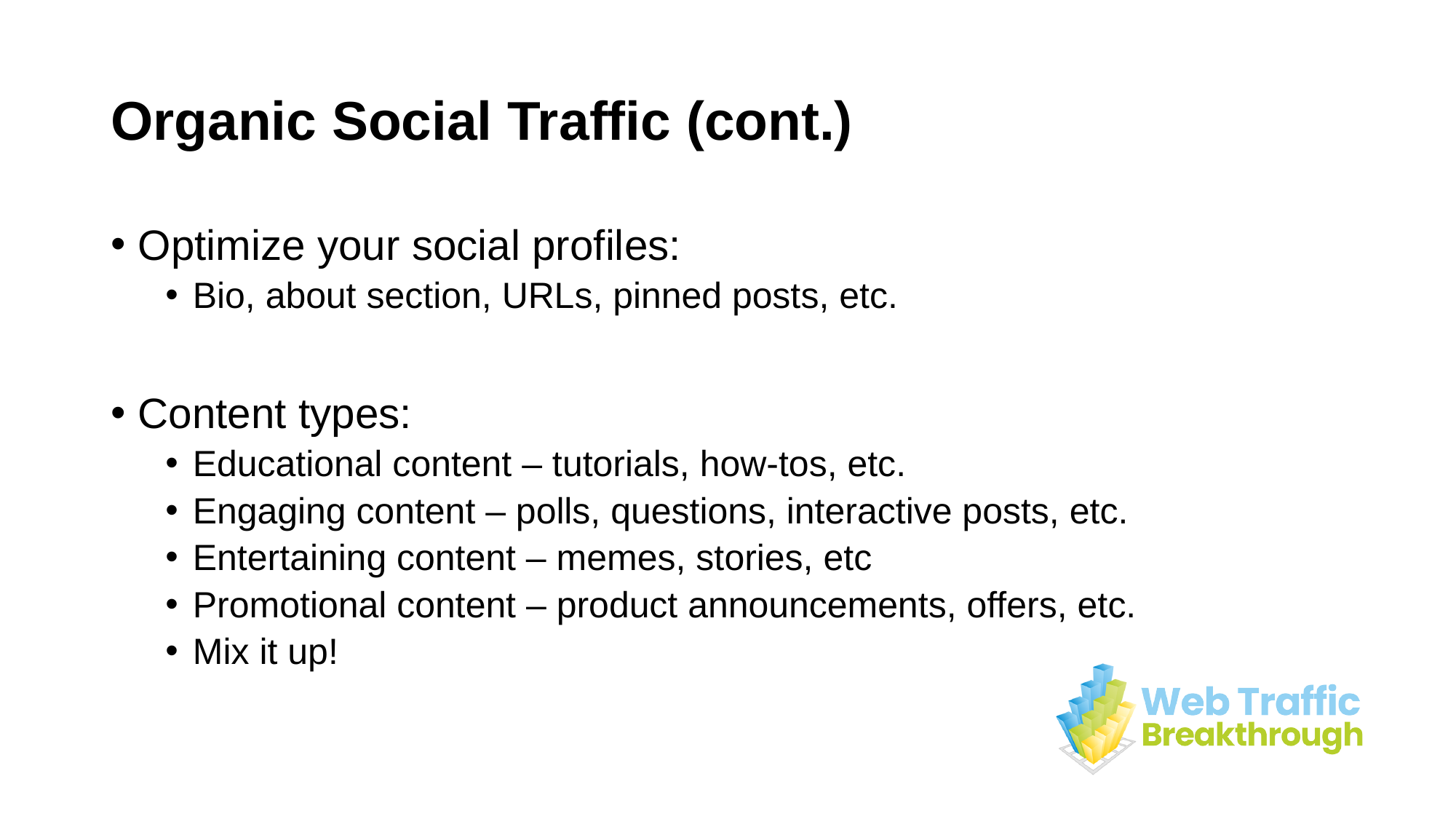

# Organic Social Traffic (cont.)
Optimize your social profiles:
Bio, about section, URLs, pinned posts, etc.

Content types:
Educational content – tutorials, how-tos, etc.
Engaging content – polls, questions, interactive posts, etc.
Entertaining content – memes, stories, etc
Promotional content – product announcements, offers, etc.
Mix it up!